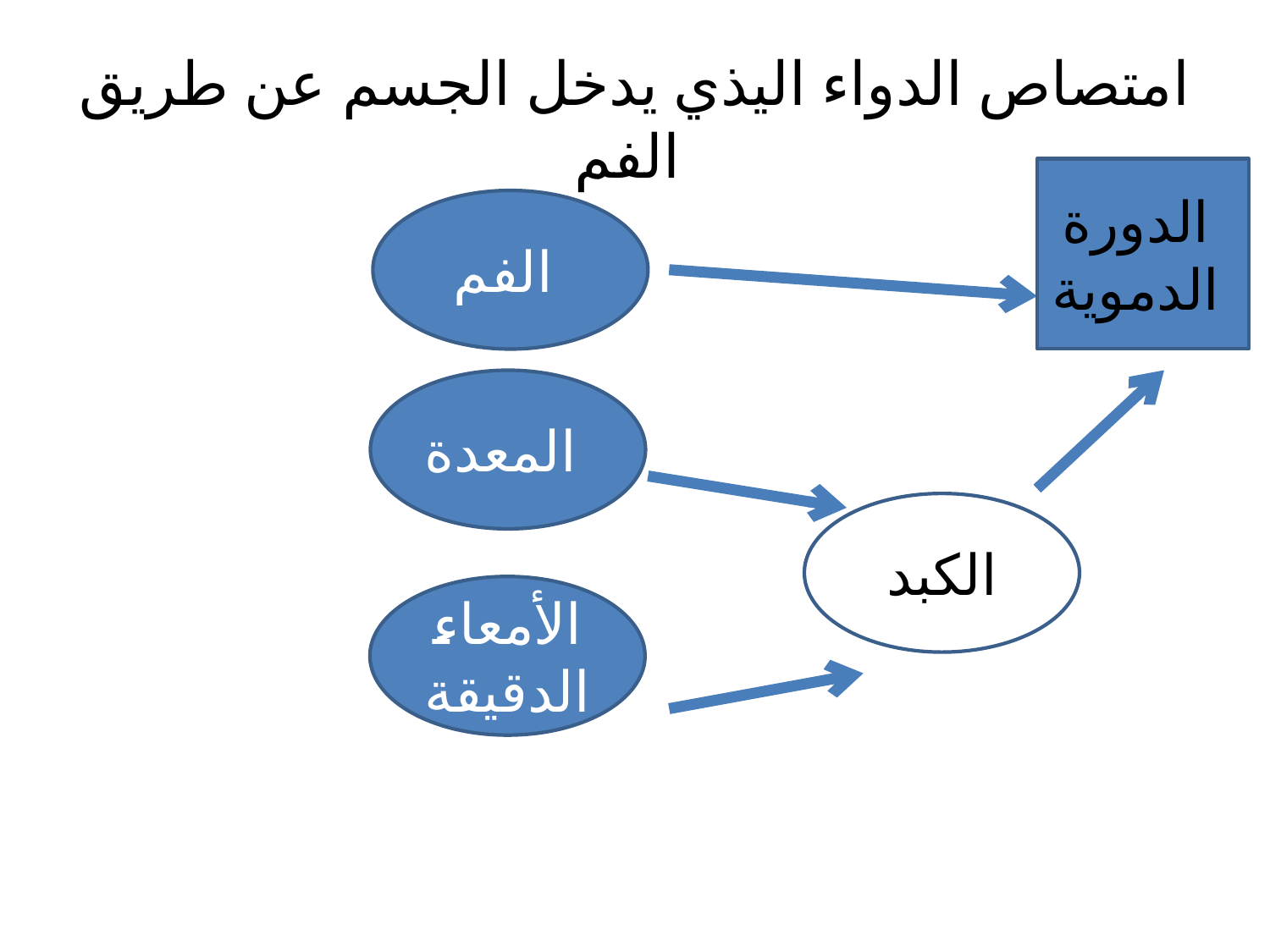

# امتصاص الدواء اليذي يدخل الجسم عن طريق الفم
الدورة
الدموية
الفم

المعدة
الكبد
الأمعاء الدقيقة